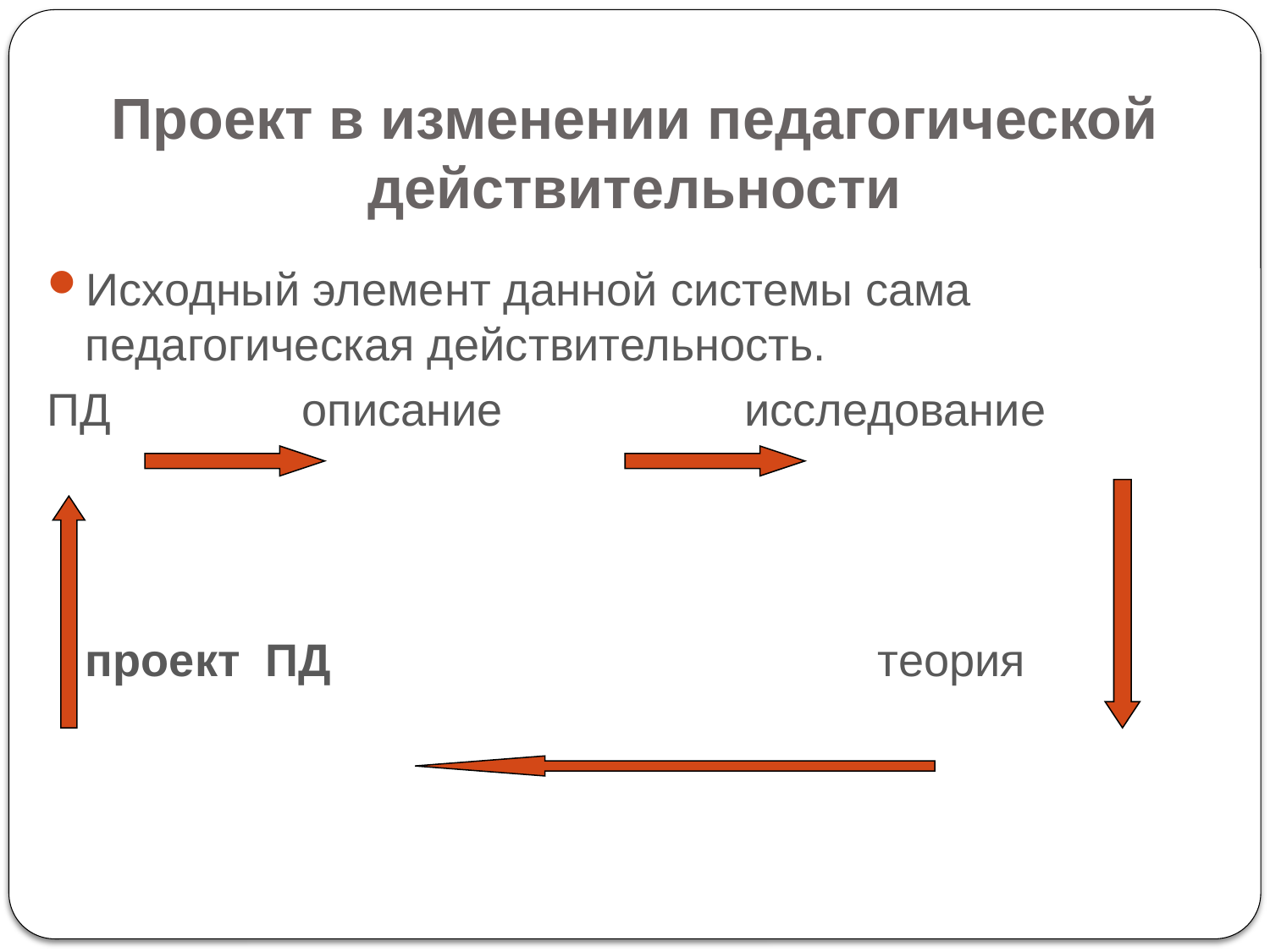

# Проект в изменении педагогической действительности
Исходный элемент данной системы сама педагогическая действительность.
ПД               описание                   исследование

проект  ПД                                           теория